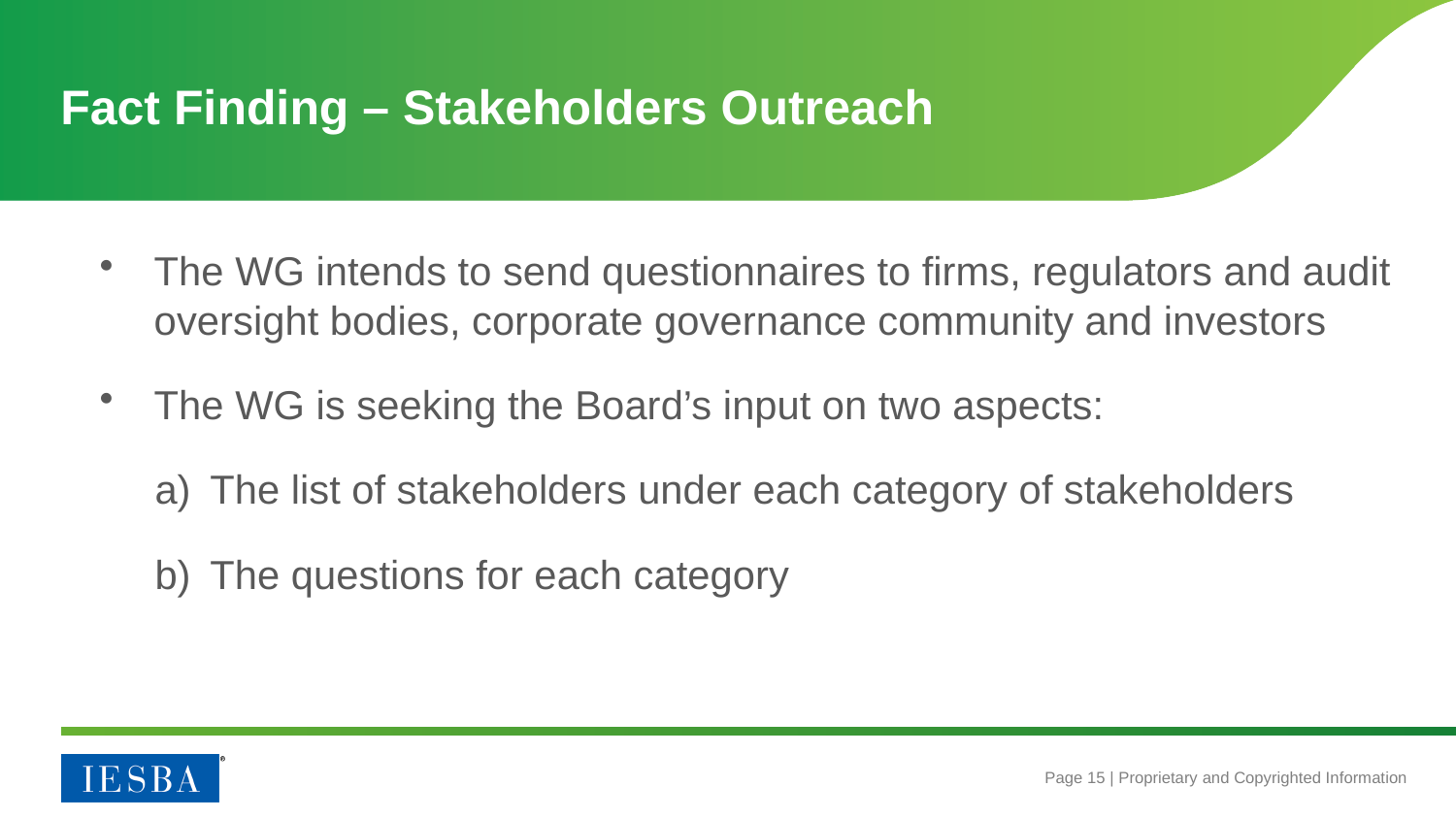

# Fact Finding – Stakeholders Outreach

The WG intends to send questionnaires to firms, regulators and audit oversight bodies, corporate governance community and investors
The WG is seeking the Board’s input on two aspects:
The list of stakeholders under each category of stakeholders
The questions for each category